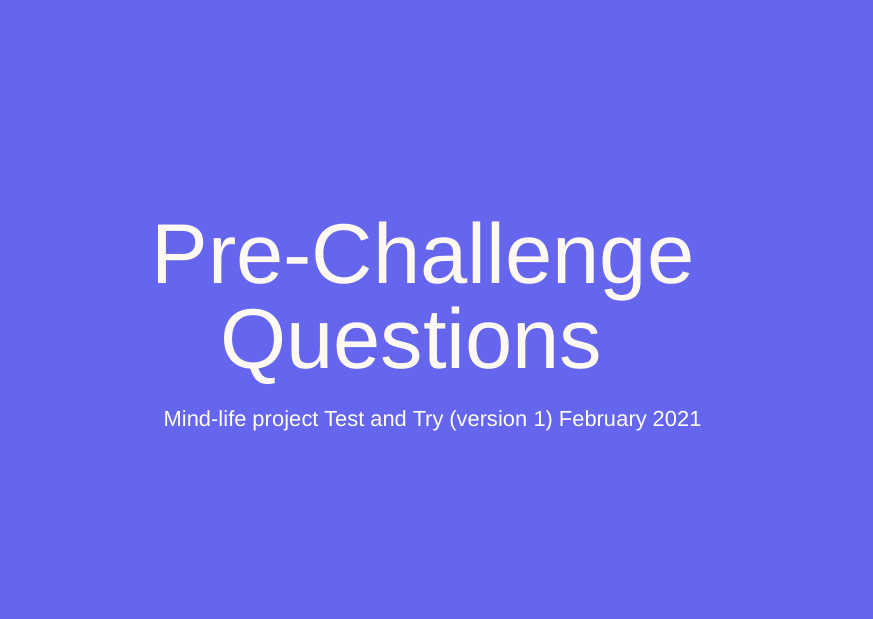

Pre-Challenge
Questions

Mind-life project Test and Try (version 1) February 2021